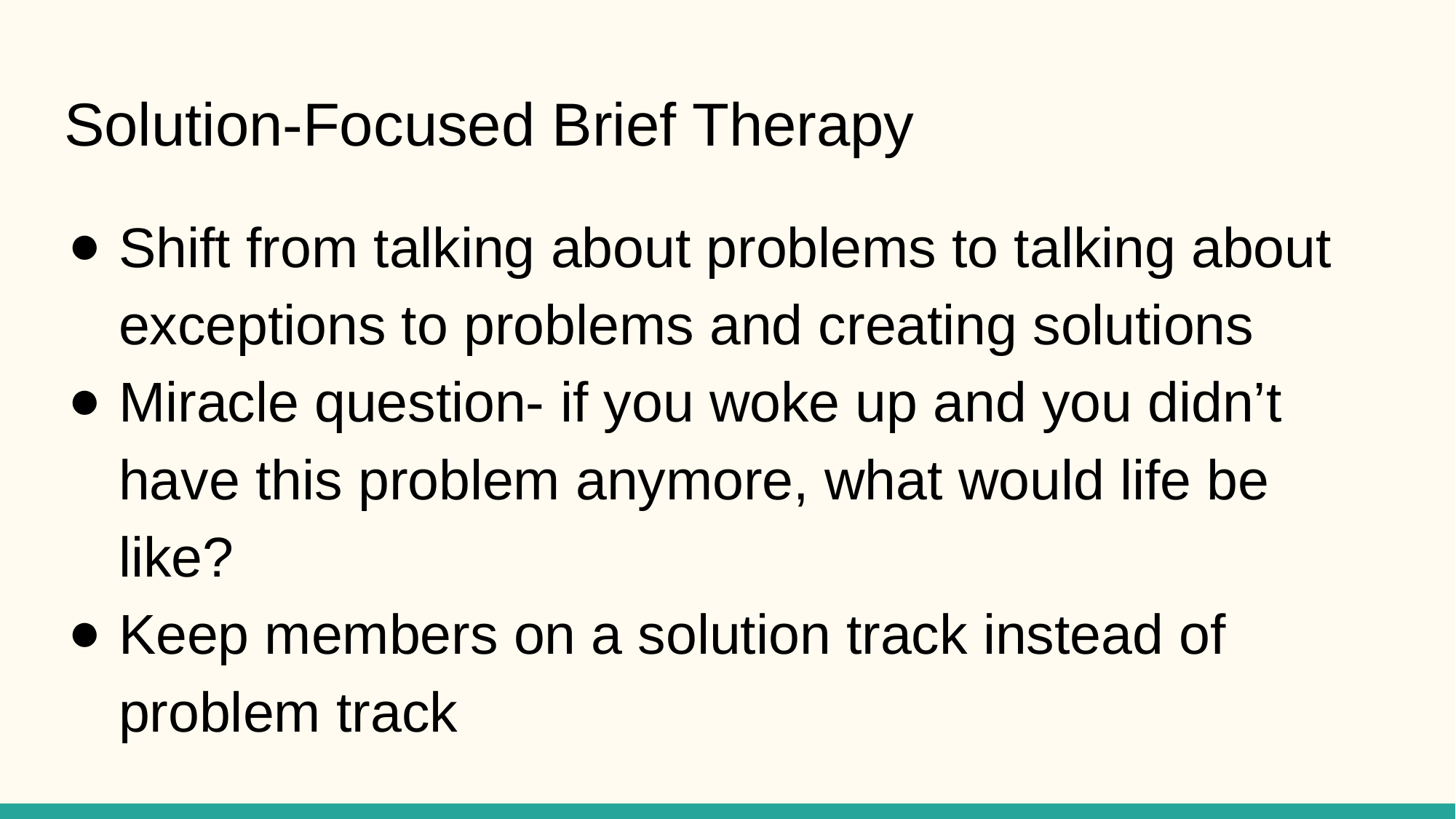

# Solution-Focused Brief Therapy
Shift from talking about problems to talking about exceptions to problems and creating solutions
Miracle question- if you woke up and you didn’t have this problem anymore, what would life be like?
Keep members on a solution track instead of problem track